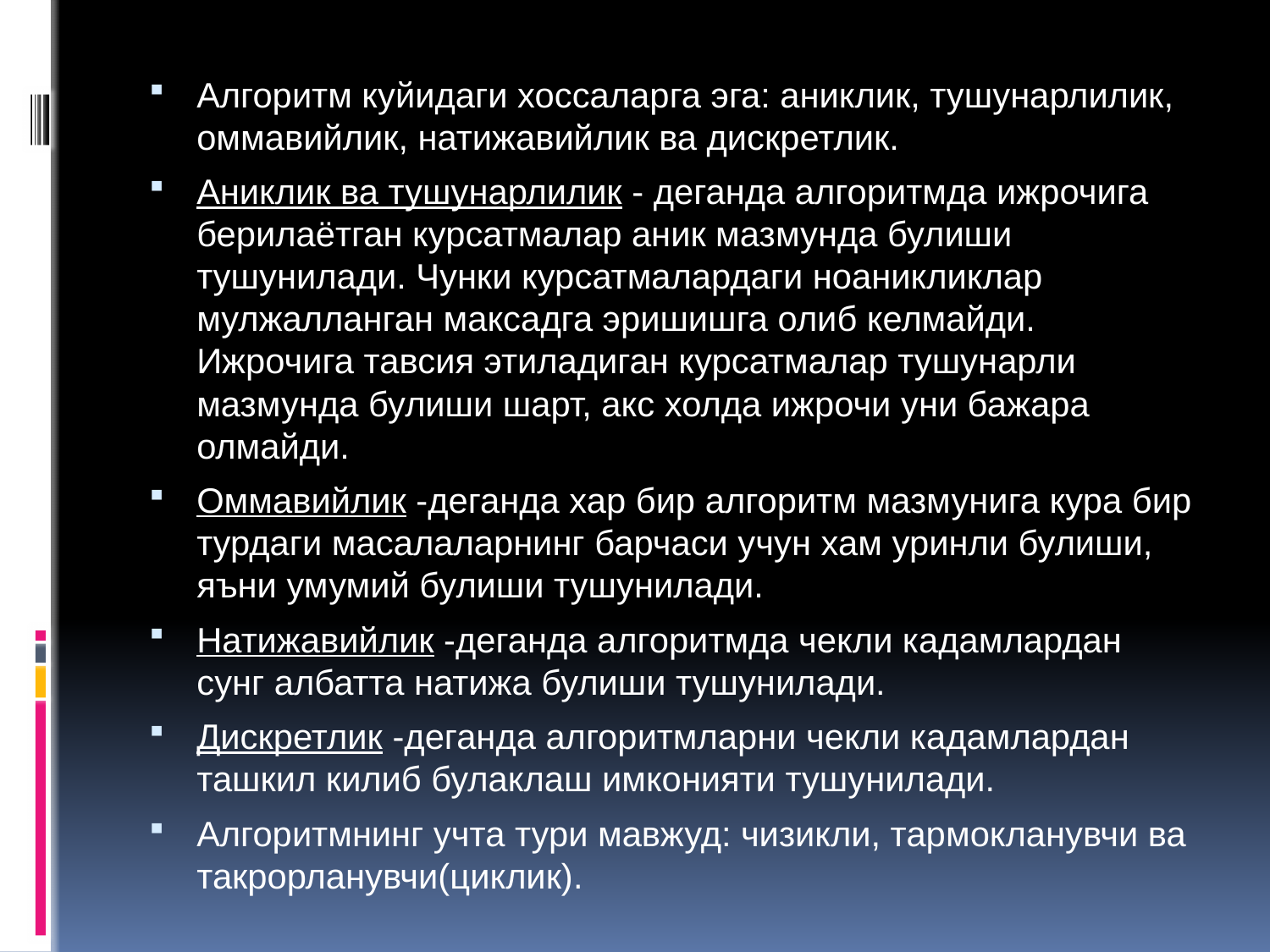

Алгоритм куйидаги хоссаларга эга: аниклик, тушунарлилик, оммавийлик, натижавийлик ва дискретлик.
Аниклик ва тушунарлилик - деганда алгоритмда ижрочига берилаётган курсатмалар аник мазмунда булиши тушунилади. Чунки курсатмалардаги ноаникликлар мулжалланган максадга эришишга олиб келмайди. Ижрочига тавсия этиладиган курсатмалар тушунарли мазмунда булиши шарт, акс холда ижрочи уни бажара олмайди.
Оммавийлик -деганда хар бир алгоритм мазмунига кура бир турдаги масалаларнинг барчаси учун хам уринли булиши, яъни умумий булиши тушунилади.
Натижавийлик -деганда алгоритмда чекли кадамлардан сунг албатта натижа булиши тушунилади.
Дискретлик -деганда алгоритмларни чекли кадамлардан ташкил килиб булаклаш имконияти тушунилади.
Алгоритмнинг учта тури мавжуд: чизикли, тармокланувчи ва такрорланувчи(циклик).